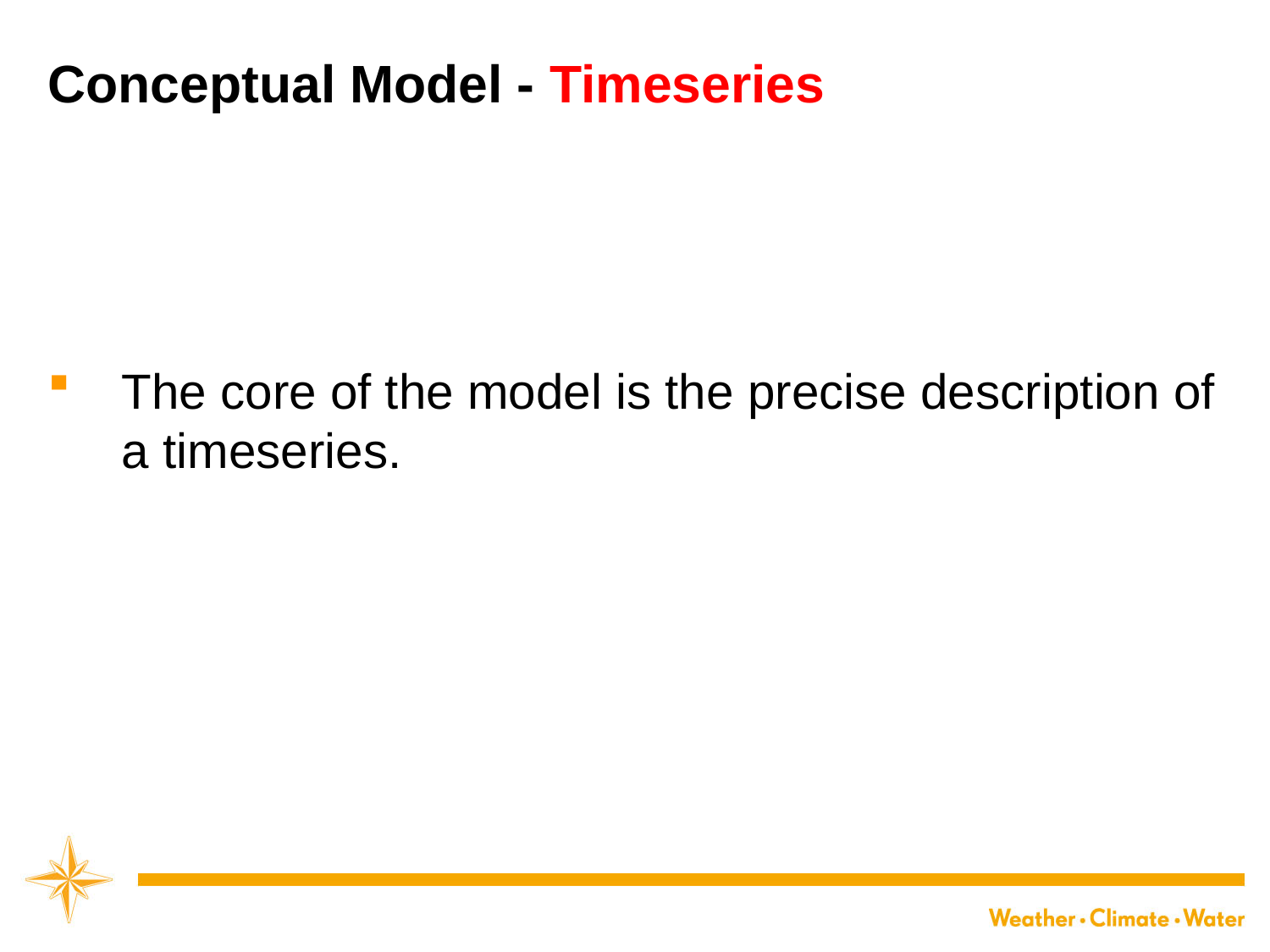

# Conceptual Model - Timeseries

The core of the model is the precise description of a timeseries.